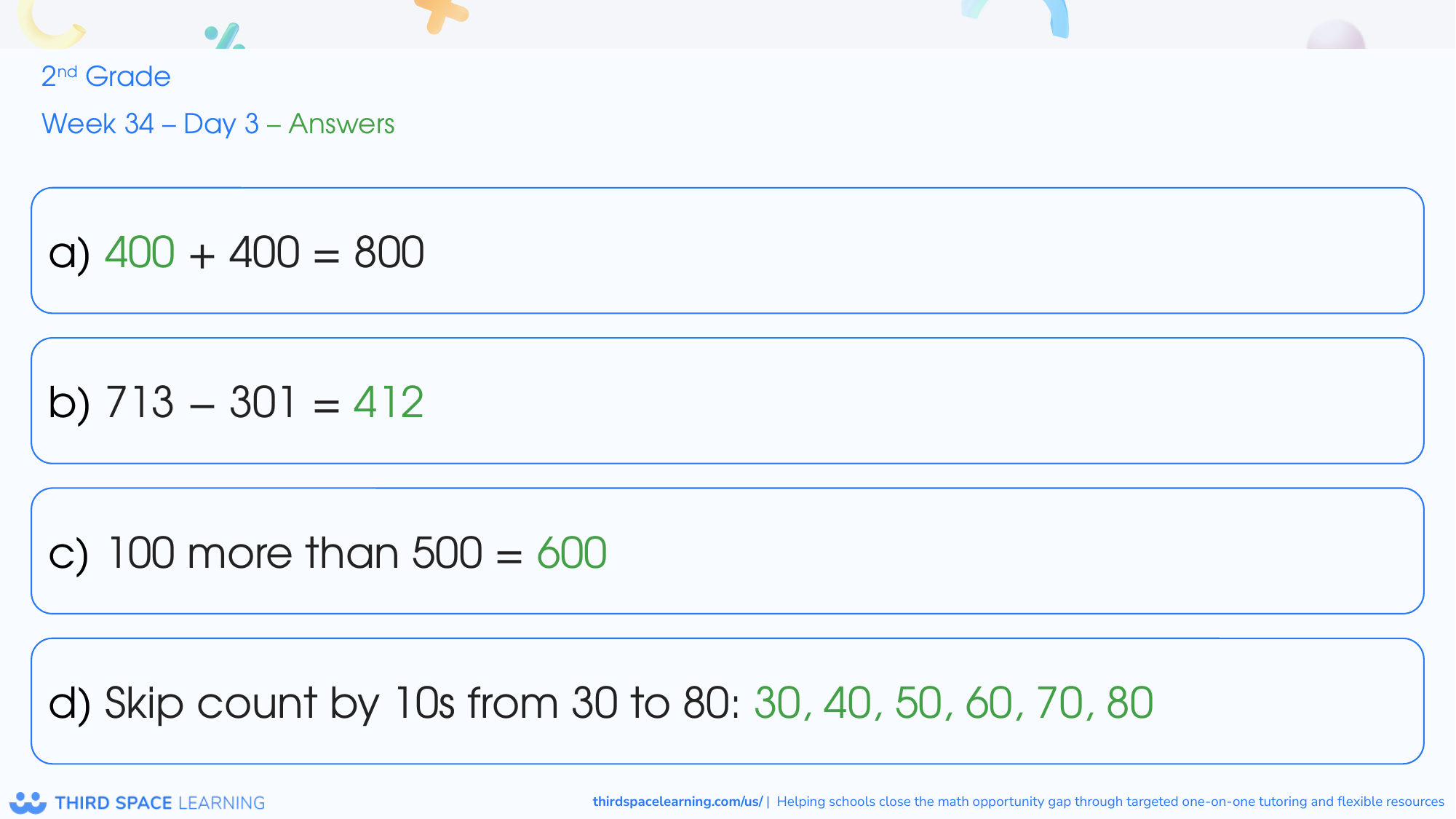

2nd Grade
Week 34 – Day 3 – Answers
400 + 400 = 800
713 − 301 = 412
100 more than 500 = 600
Skip count by 10s from 30 to 80: 30, 40, 50, 60, 70, 80